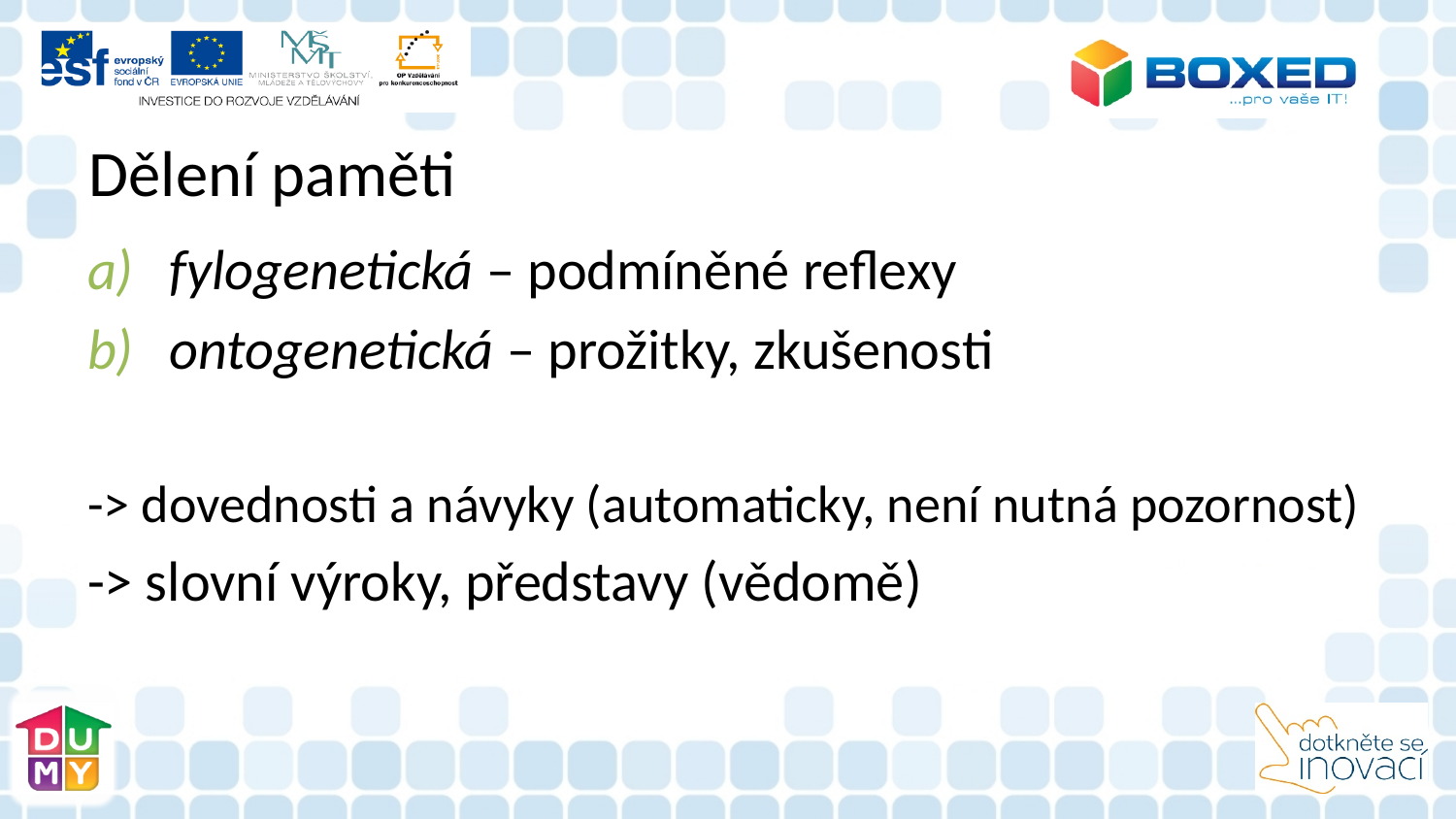

# Dělení paměti
fylogenetická – podmíněné reflexy
ontogenetická – prožitky, zkušenosti

-> dovednosti a návyky (automaticky, není nutná pozornost)
-> slovní výroky, představy (vědomě)